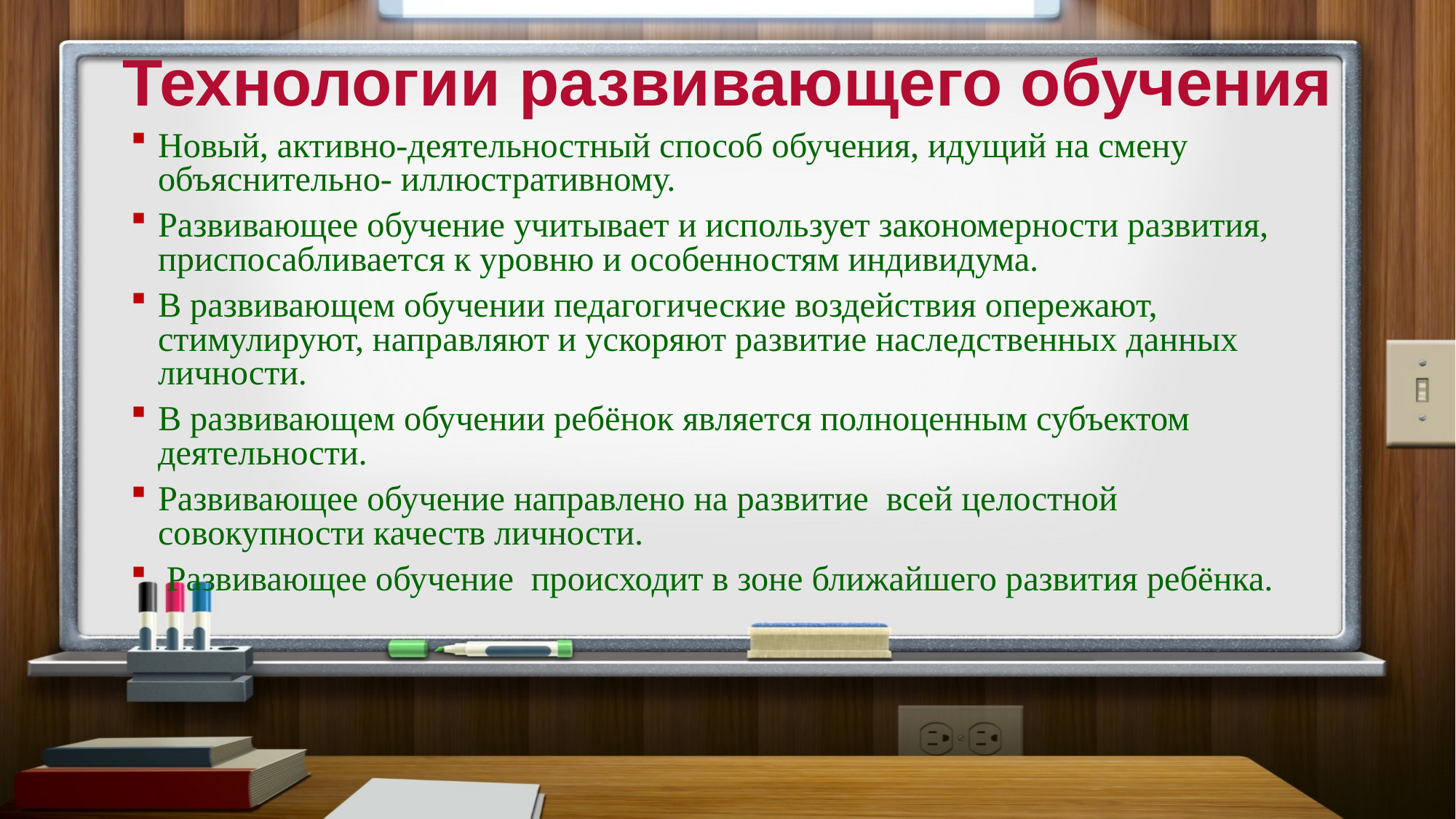

# Технологии развивающего обучения
Новый, активно-деятельностный способ обучения, идущий на смену объяснительно- иллюстративному.
Развивающее обучение учитывает и использует закономерности развития, приспосабливается к уровню и особенностям индивидума.
В развивающем обучении педагогические воздействия опережают, стимулируют, направляют и ускоряют развитие наследственных данных личности.
В развивающем обучении ребёнок является полноценным субъектом деятельности.
Развивающее обучение направлено на развитие  всей целостной совокупности качеств личности.
 Развивающее обучение  происходит в зоне ближайшего развития ребёнка.